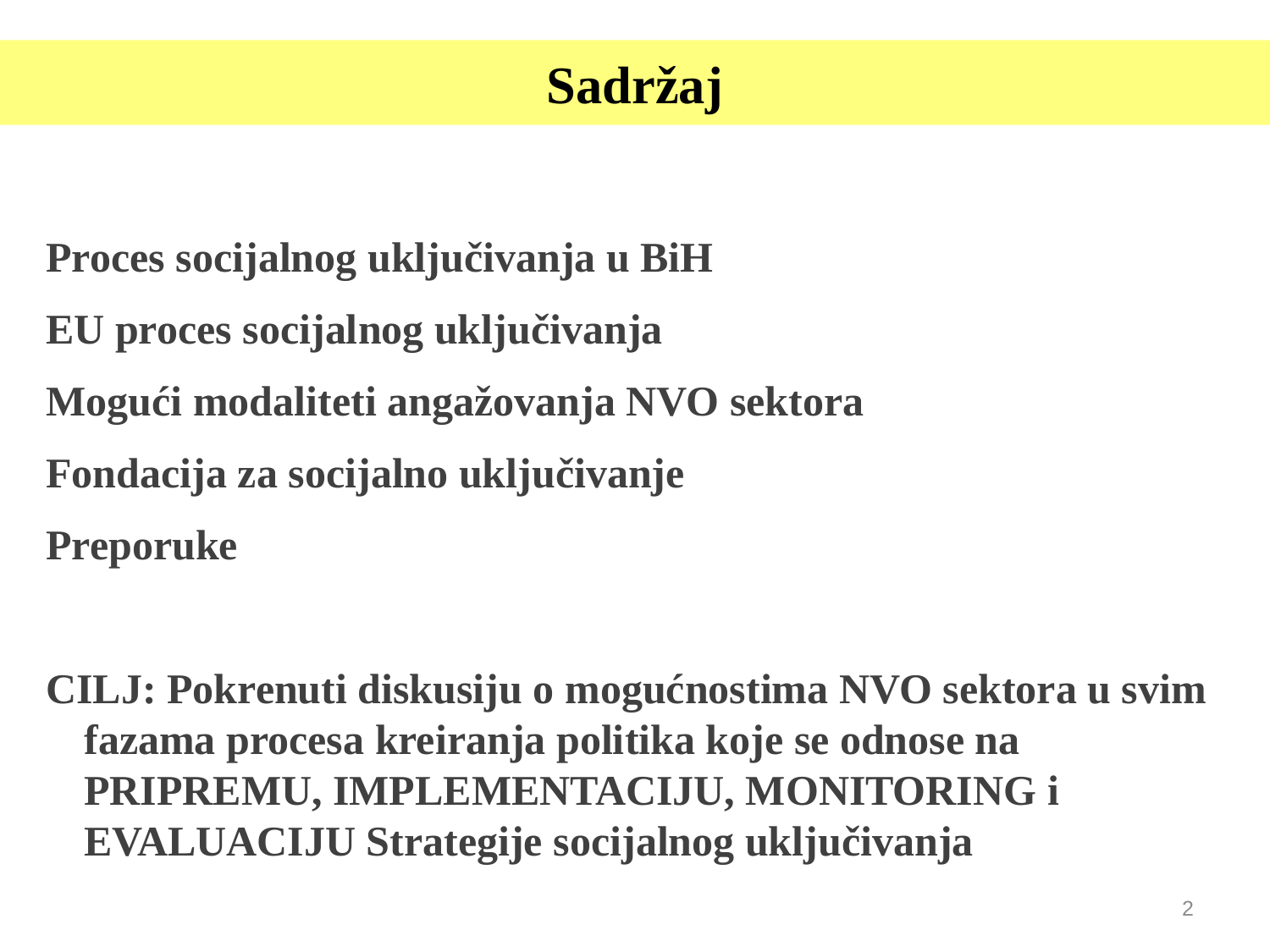

# Sadržaj

Proces socijalnog uključivanja u BiH
EU proces socijalnog uključivanja
Mogući modaliteti angažovanja NVO sektora
Fondacija za socijalno uključivanje
Preporuke

CILJ: Pokrenuti diskusiju o mogućnostima NVO sektora u svim fazama procesa kreiranja politika koje se odnose na PRIPREMU, IMPLEMENTACIJU, MONITORING i EVALUACIJU Strategije socijalnog uključivanja

2